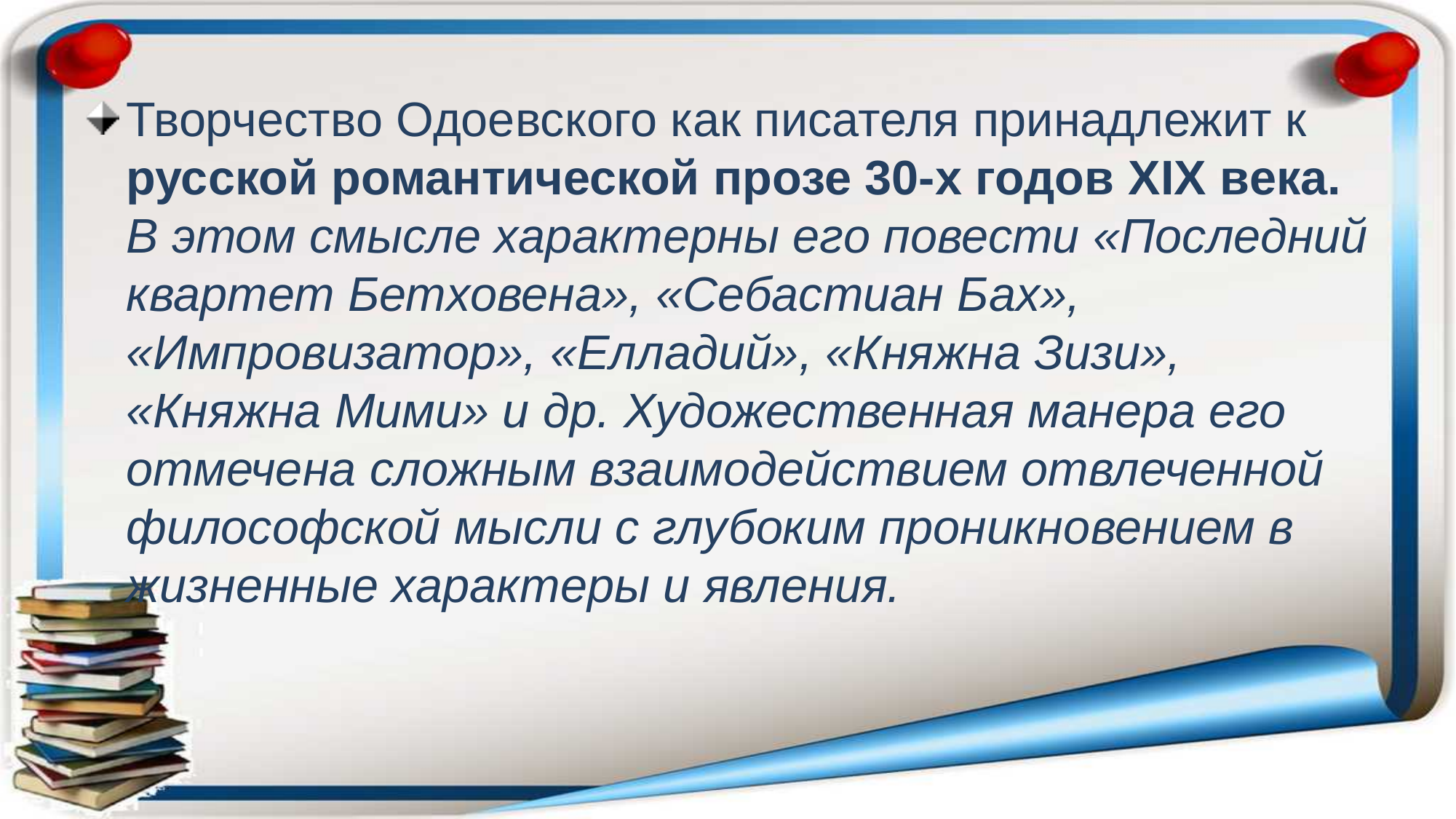

Творчество Одоевского как писателя принадлежит к русской романтической прозе 30-х годов XIX века. В этом смысле характер­ны его повести «Последний квартет Бетховена», «Себастиан Бах», «Импровизатор», «Елладий», «Княжна Зизи», «Княжна Мими» и др. Художественная манера его отмечена сложным взаимодей­ствием отвлеченной философской мысли с глубоким проникно­вением в жизненные характеры и явления.